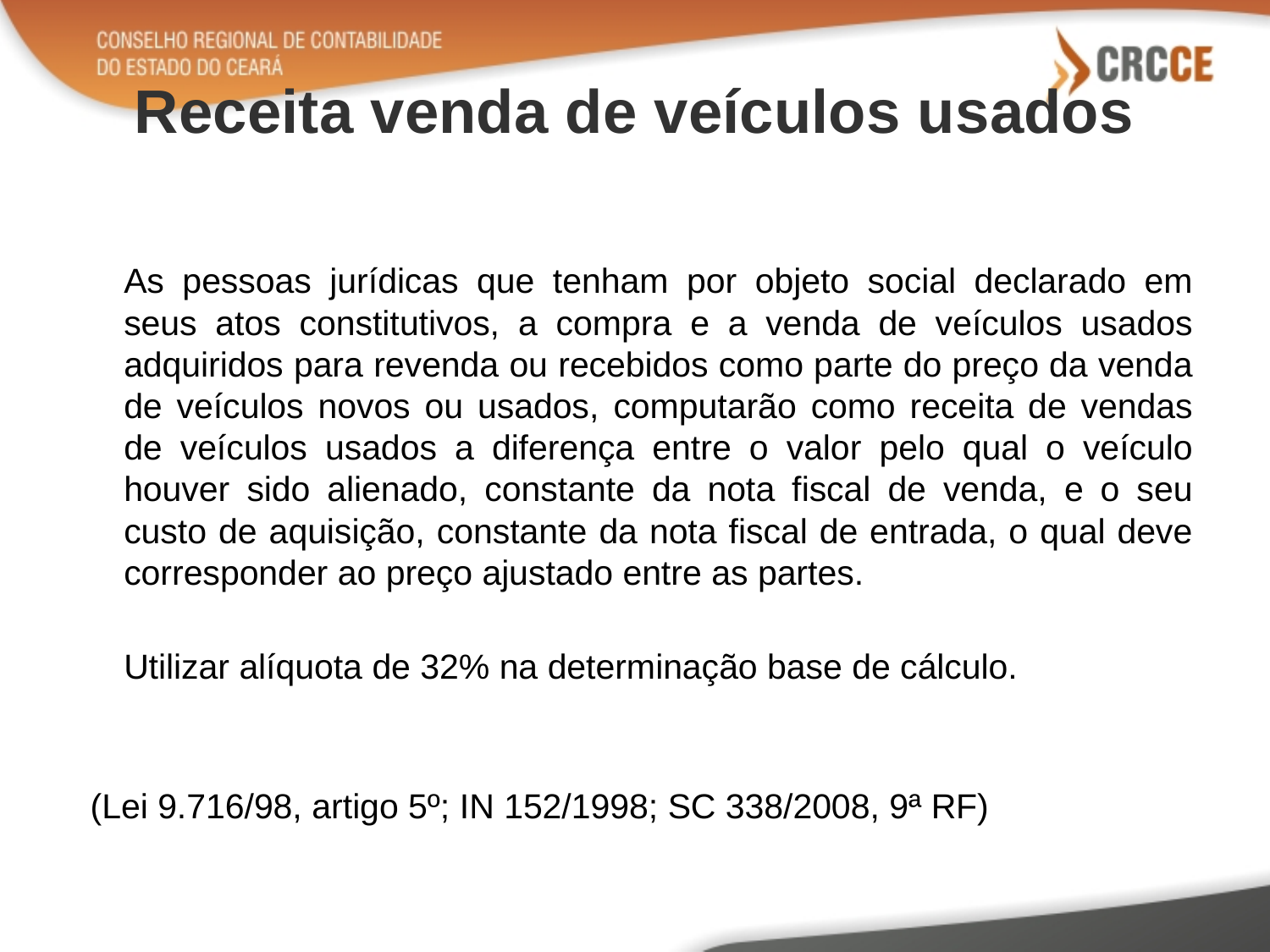

# Receita venda de veículos usados

	As pessoas jurídicas que tenham por objeto social declarado em seus atos constitutivos, a compra e a venda de veículos usados adquiridos para revenda ou recebidos como parte do preço da venda de veículos novos ou usados, computarão como receita de vendas de veículos usados a diferença entre o valor pelo qual o veículo houver sido alienado, constante da nota fiscal de venda, e o seu custo de aquisição, constante da nota fiscal de entrada, o qual deve corresponder ao preço ajustado entre as partes.

	Utilizar alíquota de 32% na determinação base de cálculo.

(Lei 9.716/98, artigo 5º; IN 152/1998; SC 338/2008, 9ª RF)